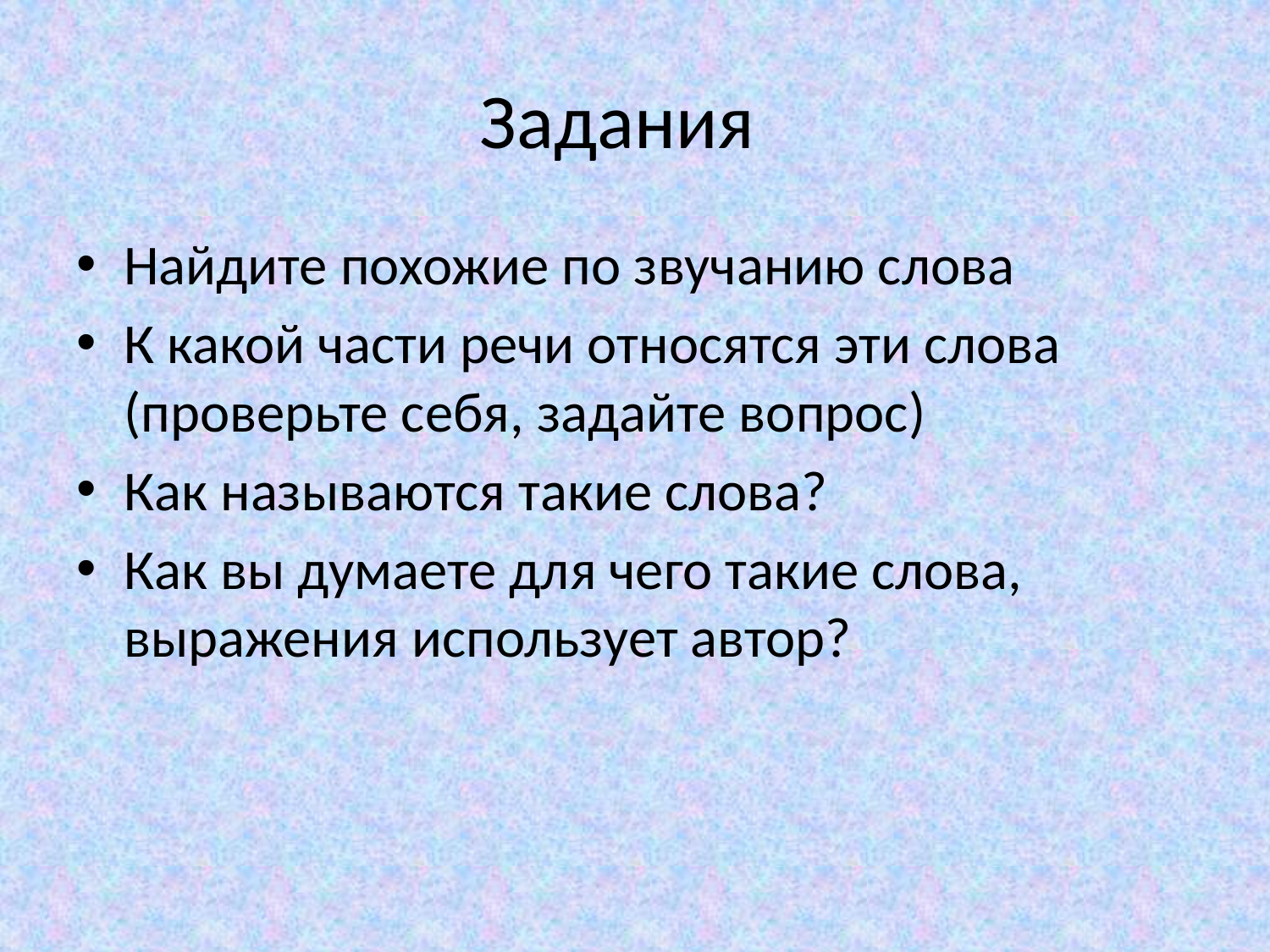

# Задания
Найдите похожие по звучанию слова
К какой части речи относятся эти слова (проверьте себя, задайте вопрос)
Как называются такие слова?
Как вы думаете для чего такие слова, выражения использует автор?